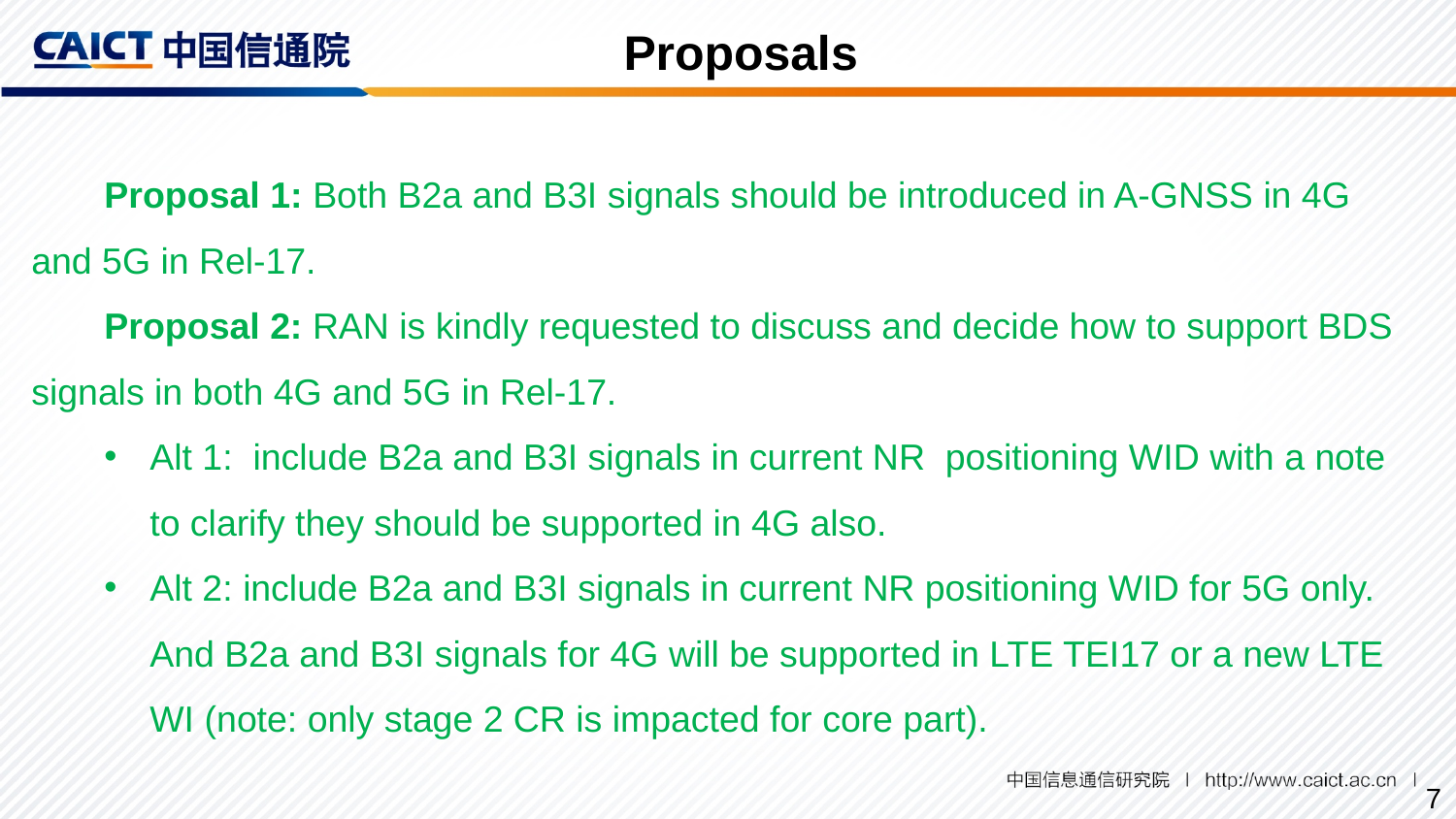

Proposals
Proposal 1: Both B2a and B3I signals should be introduced in A-GNSS in 4G and 5G in Rel-17.
Proposal 2: RAN is kindly requested to discuss and decide how to support BDS signals in both 4G and 5G in Rel-17.
Alt 1:  include B2a and B3I signals in current NR  positioning WID with a note to clarify they should be supported in 4G also.
Alt 2: include B2a and B3I signals in current NR positioning WID for 5G only. And B2a and B3I signals for 4G will be supported in LTE TEI17 or a new LTE WI (note: only stage 2 CR is impacted for core part).